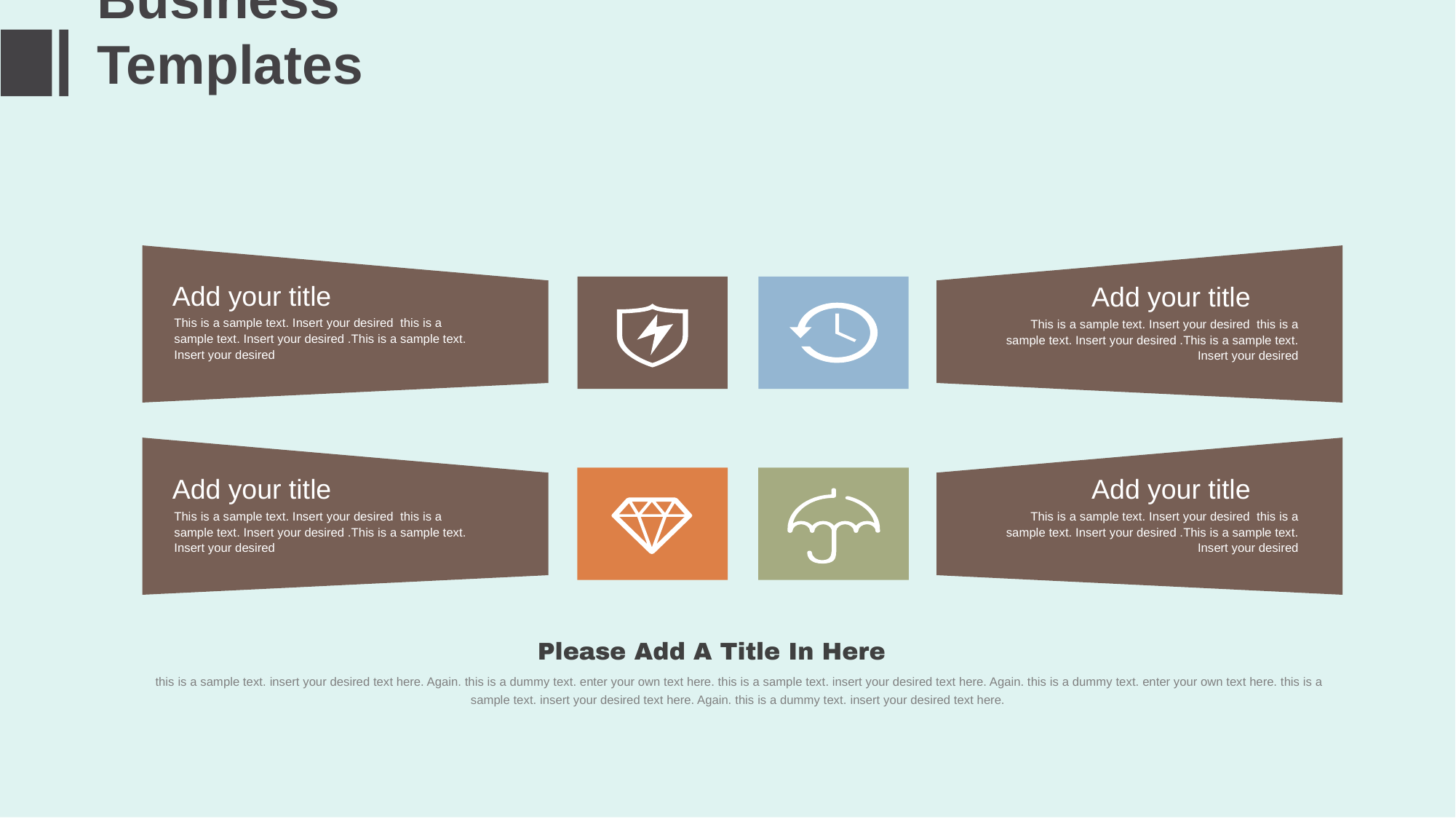

Add your title
Add your title

This is a sample text. Insert your desired  this is a sample text. Insert your desired .This is a sample text. Insert your desired
This is a sample text. Insert your desired  this is a sample text. Insert your desired .This is a sample text. Insert your desired

Add your title
Add your title

This is a sample text. Insert your desired  this is a sample text. Insert your desired .This is a sample text. Insert your desired
This is a sample text. Insert your desired  this is a sample text. Insert your desired .This is a sample text. Insert your desired
Please Add A Title In Here
this is a sample text. insert your desired text here. Again. this is a dummy text. enter your own text here. this is a sample text. insert your desired text here. Again. this is a dummy text. enter your own text here. this is a sample text. insert your desired text here. Again. this is a dummy text. insert your desired text here.